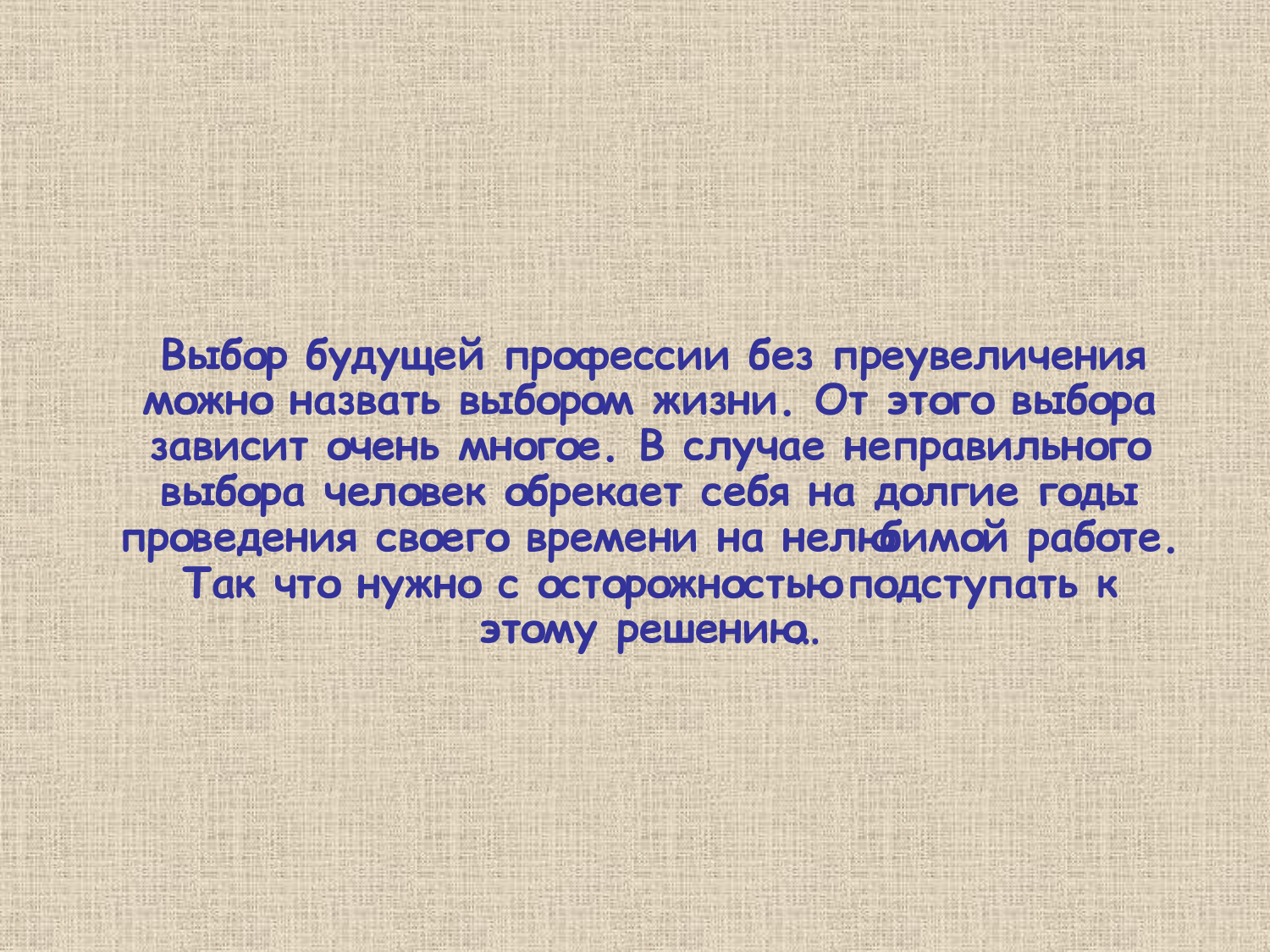

Выбор будущей профессии без преувеличения можно назвать выбором жизни. От этого выбора зависит очень многое. В случае неправильного выбора человек обрекает себя на долгие годы проведения своего времени на нелюбимой работе. Так что нужно с осторожностью подступать к этому решению…